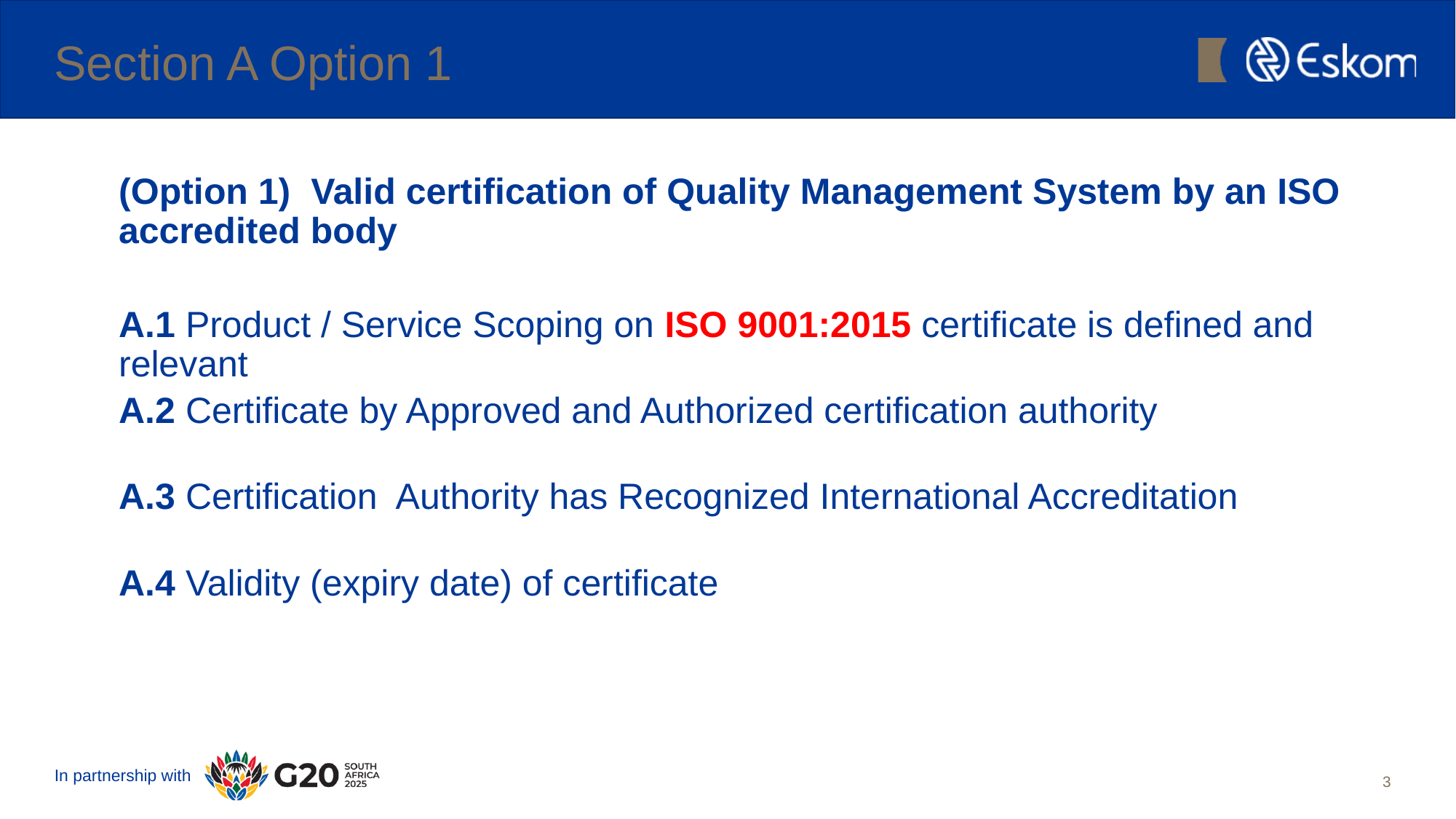

3
# Section A Option 1

(Option 1)  Valid certification of Quality Management System by an ISO accredited body

A.1 Product / Service Scoping on ISO 9001:2015 certificate is defined and relevant
A.2 Certificate by Approved and Authorized certification authority
A.3 Certification  Authority has Recognized International Accreditation
A.4 Validity (expiry date) of certificate